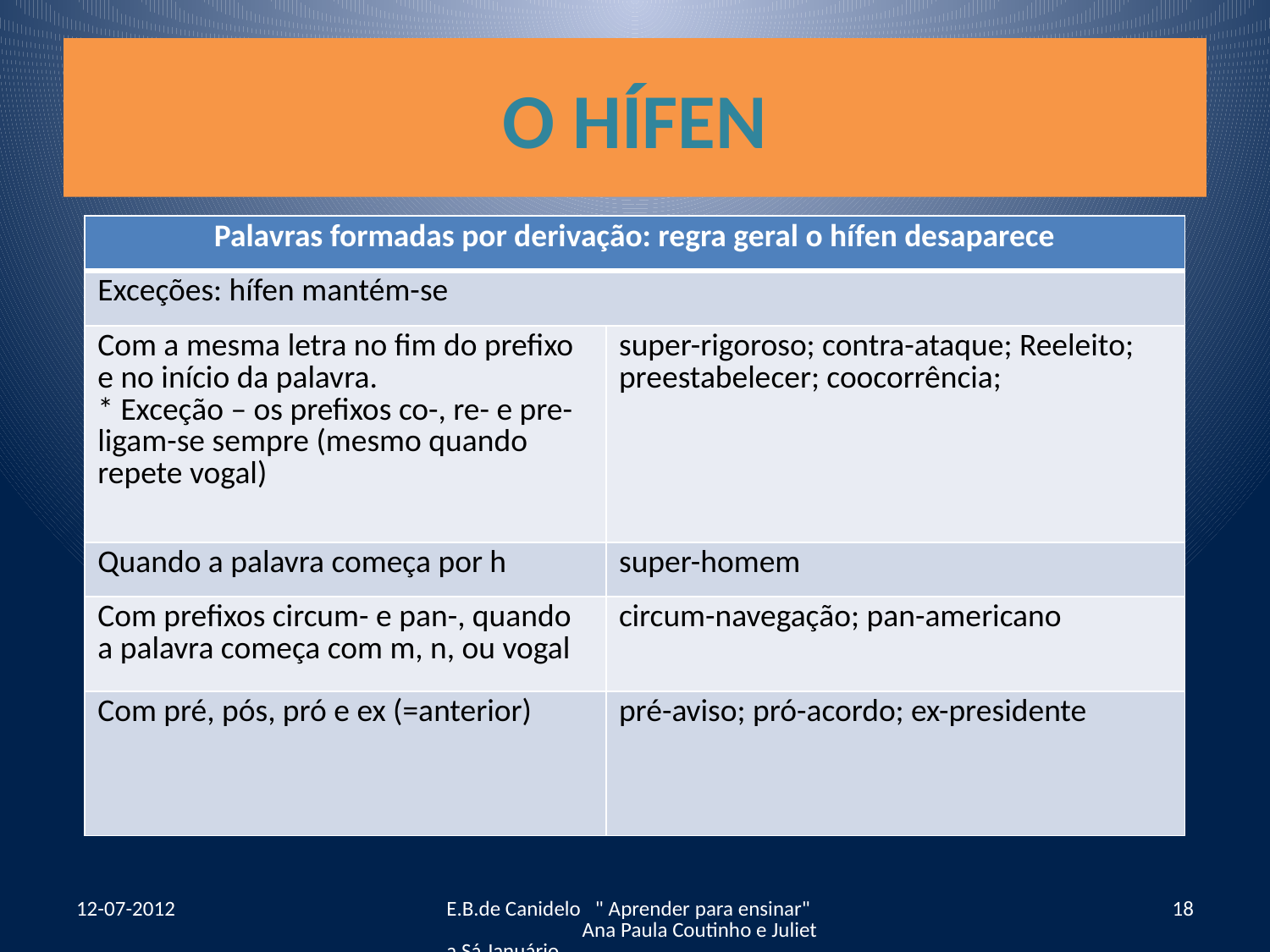

# O HÍFEN
| Palavras formadas por derivação: regra geral o hífen desaparece |  |
| --- | --- |
| Exceções: hífen mantém-se |  |
| Com a mesma letra no fim do prefixo e no início da palavra. \* Exceção – os prefixos co-, re- e pre- ligam-se sempre (mesmo quando repete vogal) | super-rigoroso; contra-ataque; Reeleito; preestabelecer; coocorrência; |
| Quando a palavra começa por h | super-homem |
| Com prefixos circum- e pan-, quando a palavra começa com m, n, ou vogal | circum-navegação; pan-americano |
| Com pré, pós, pró e ex (=anterior) | pré-aviso; pró-acordo; ex-presidente |
12-07-2012
E.B.de Canidelo   " Aprender para ensinar"                              Ana Paula Coutinho e Julieta Sá Januário
18